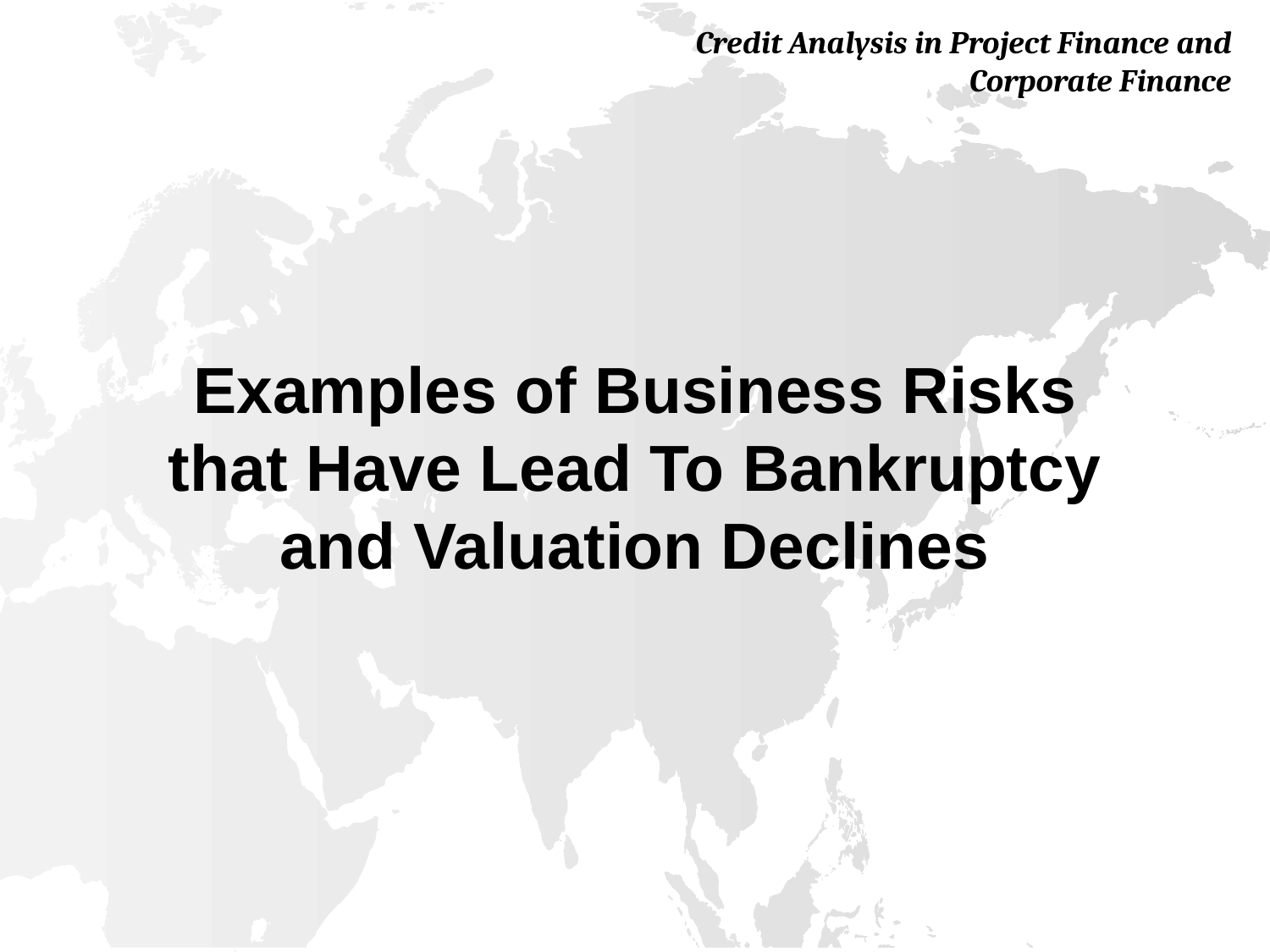

# Examples of Business Risks that Have Lead To Bankruptcy and Valuation Declines